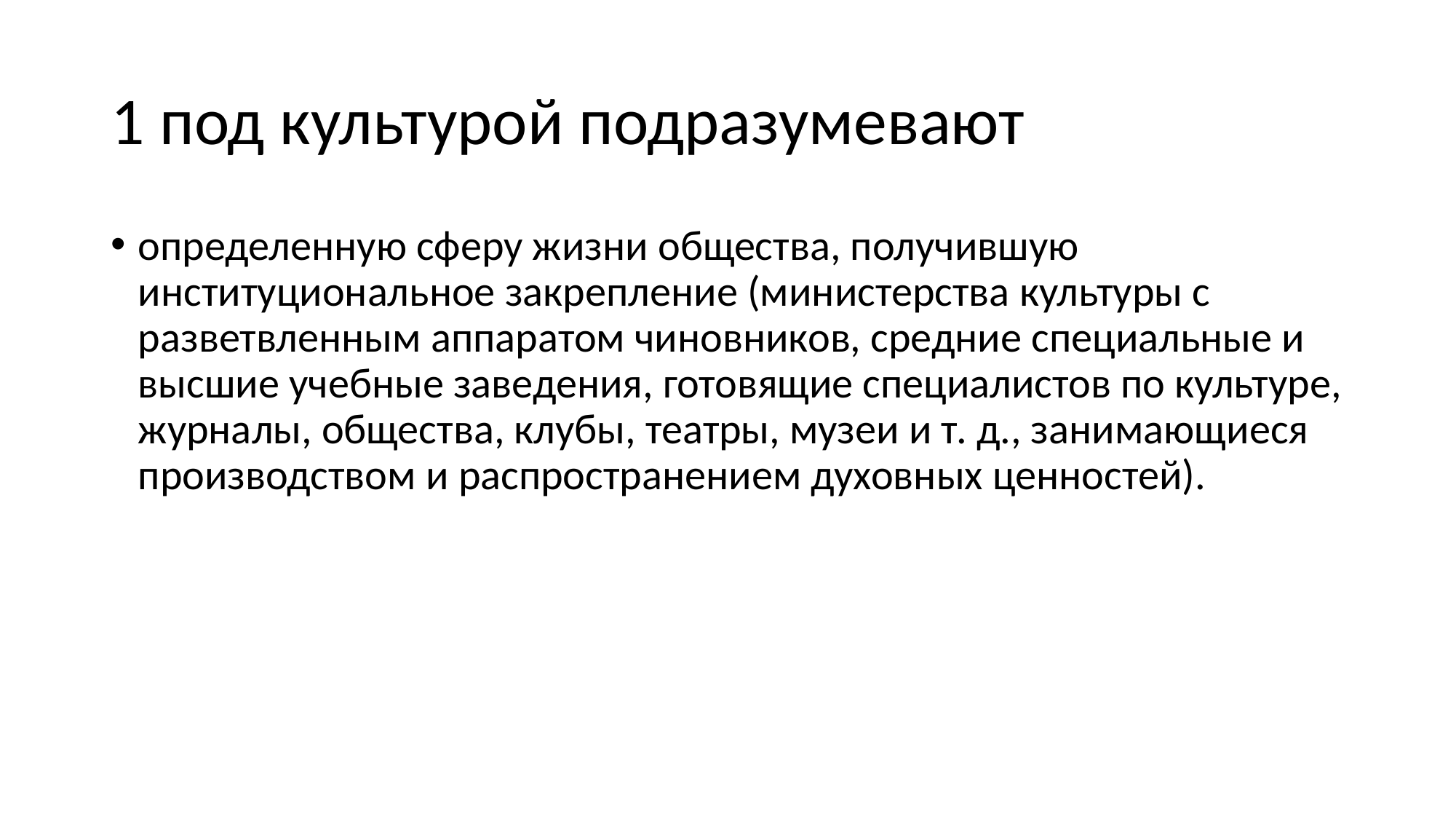

# 1 под культурой подразумевают
определенную сферу жизни общества, получившую институциональное закрепление (министерства культуры с разветвленным аппаратом чиновников, средние специальные и высшие учебные заведения, готовящие специалистов по культуре, журналы, общества, клубы, театры, музеи и т. д., занимающиеся производством и распространением духовных ценностей).